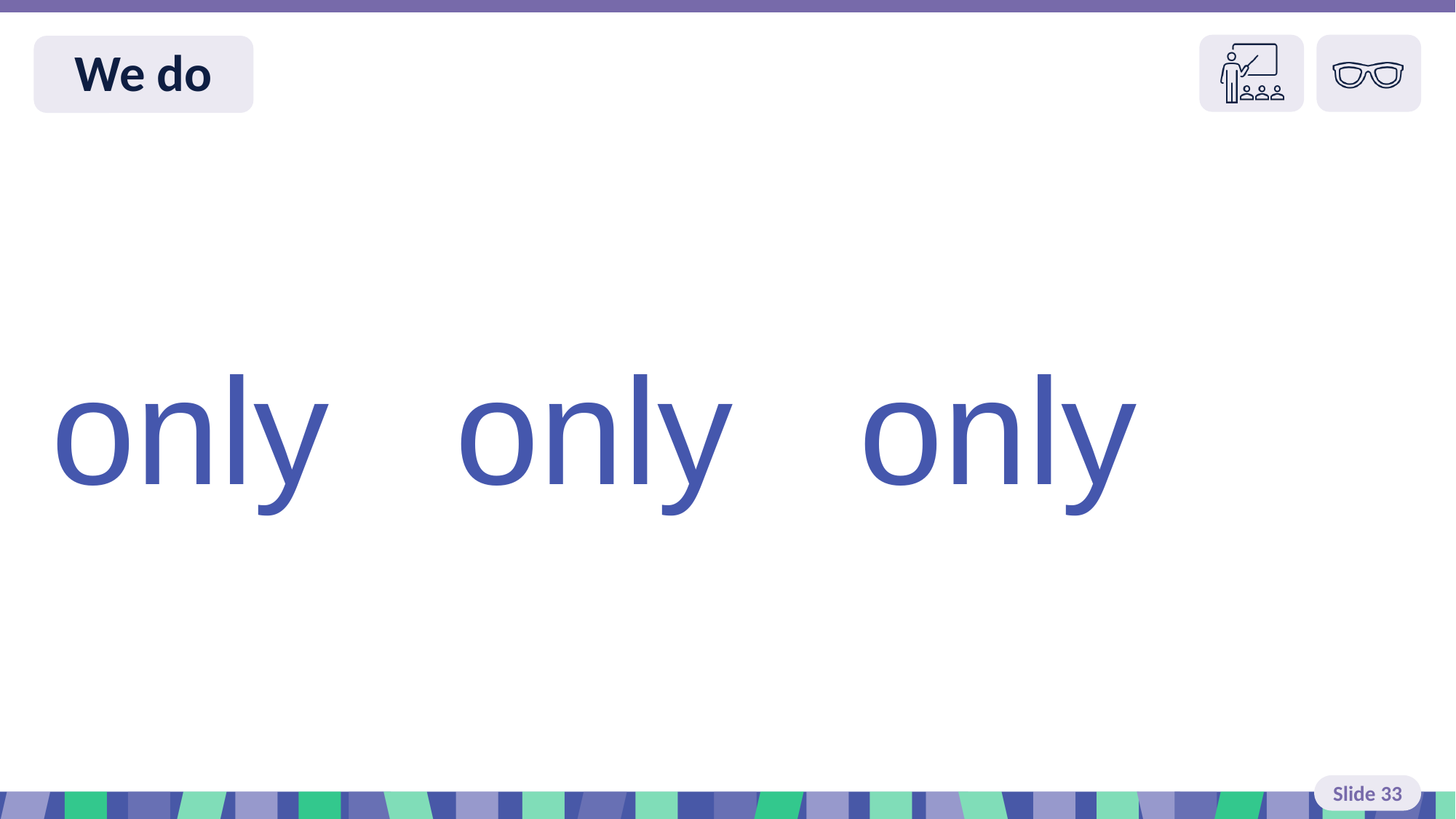

# Slide 33 We do
only   only   only